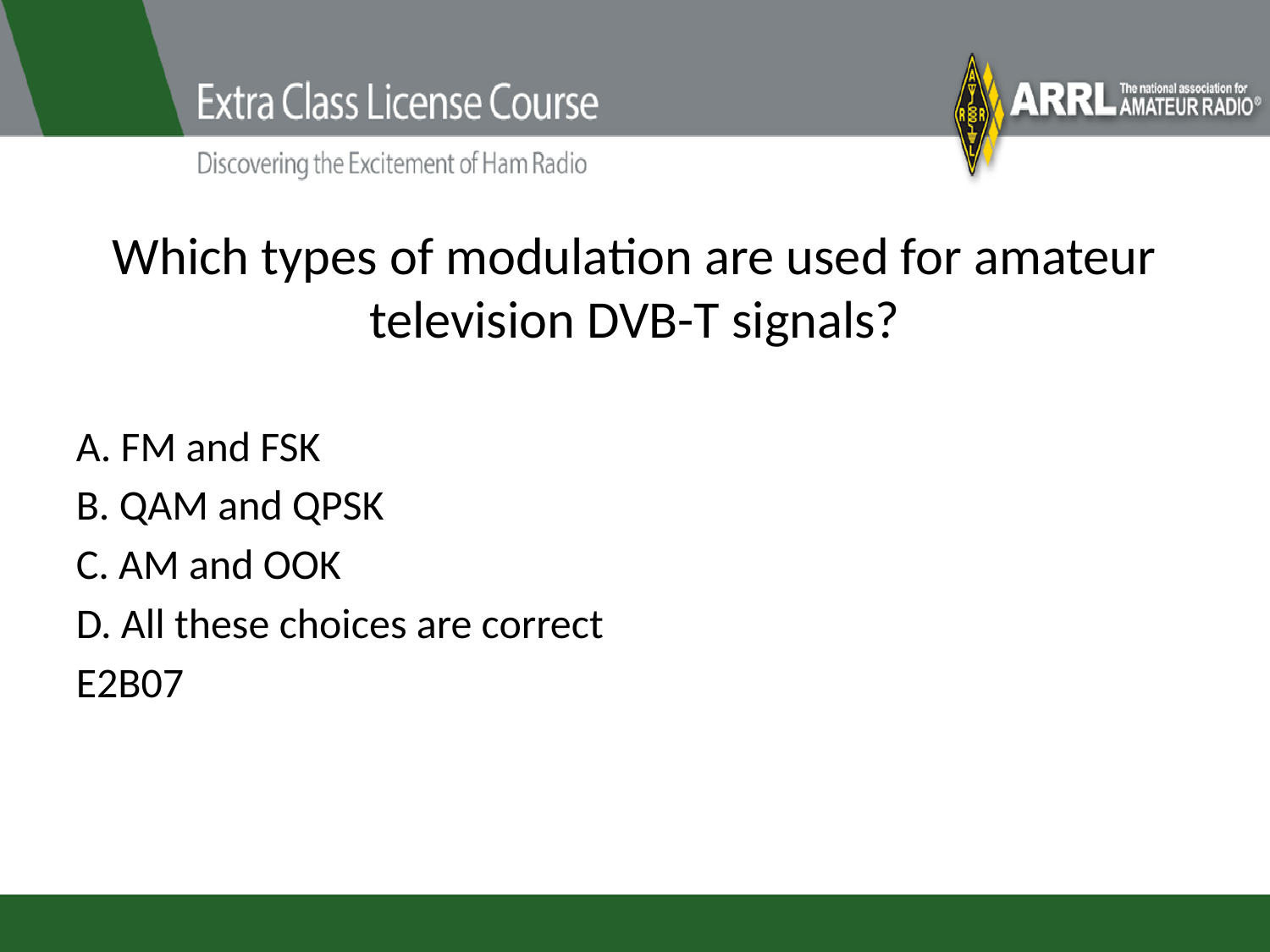

# Which types of modulation are used for amateur television DVB-T signals?
A. FM and FSK
B. QAM and QPSK
C. AM and OOK
D. All these choices are correct
E2B07